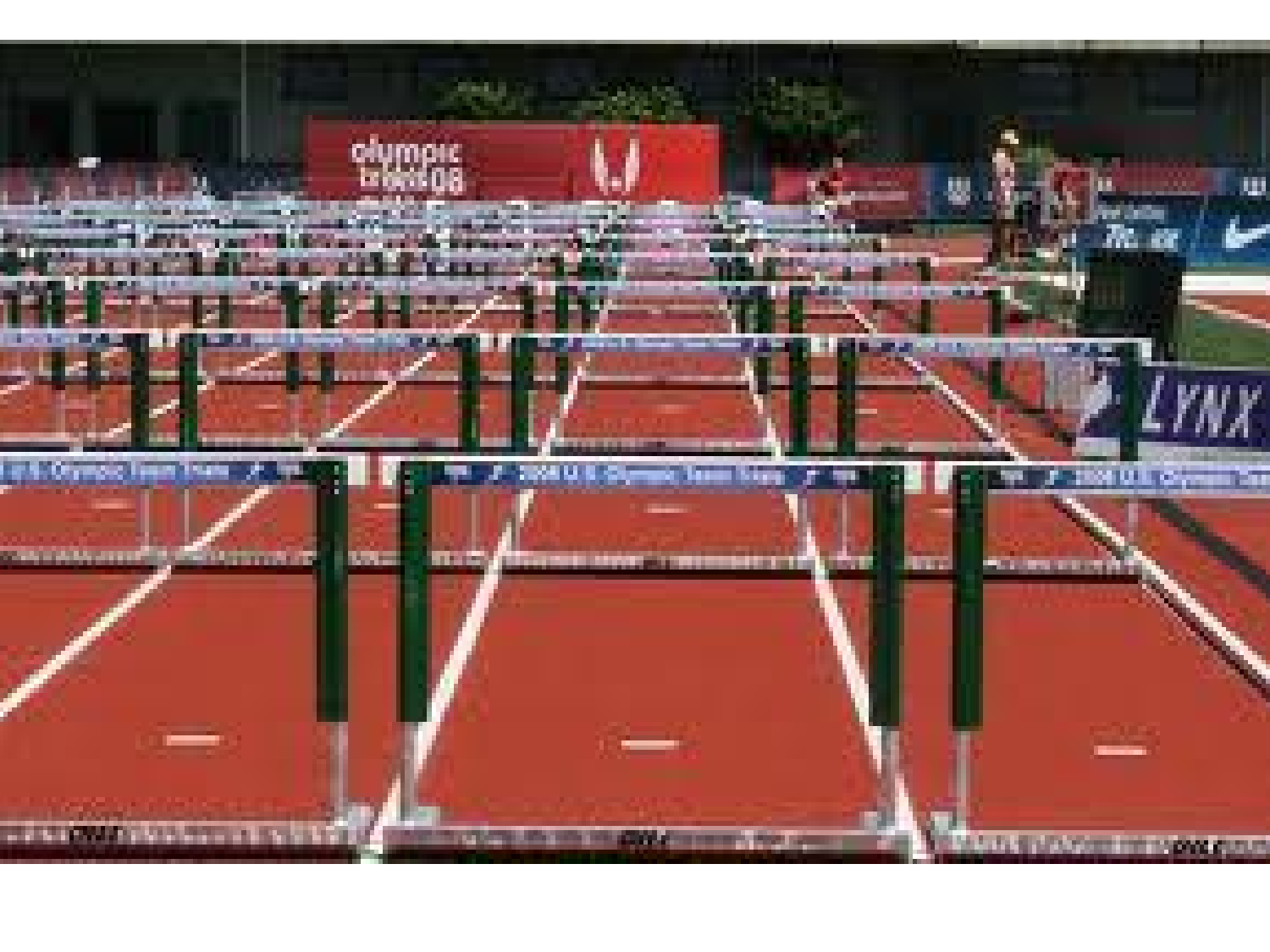

# User Hurdles
“The user cannot find the [information];
If he can find them, he cannot  access them;
If he can access them, he doesn't know how good they are;
if he finds them good, he can not merge them with other [information]”

The Users View of IT,  NAS 1989